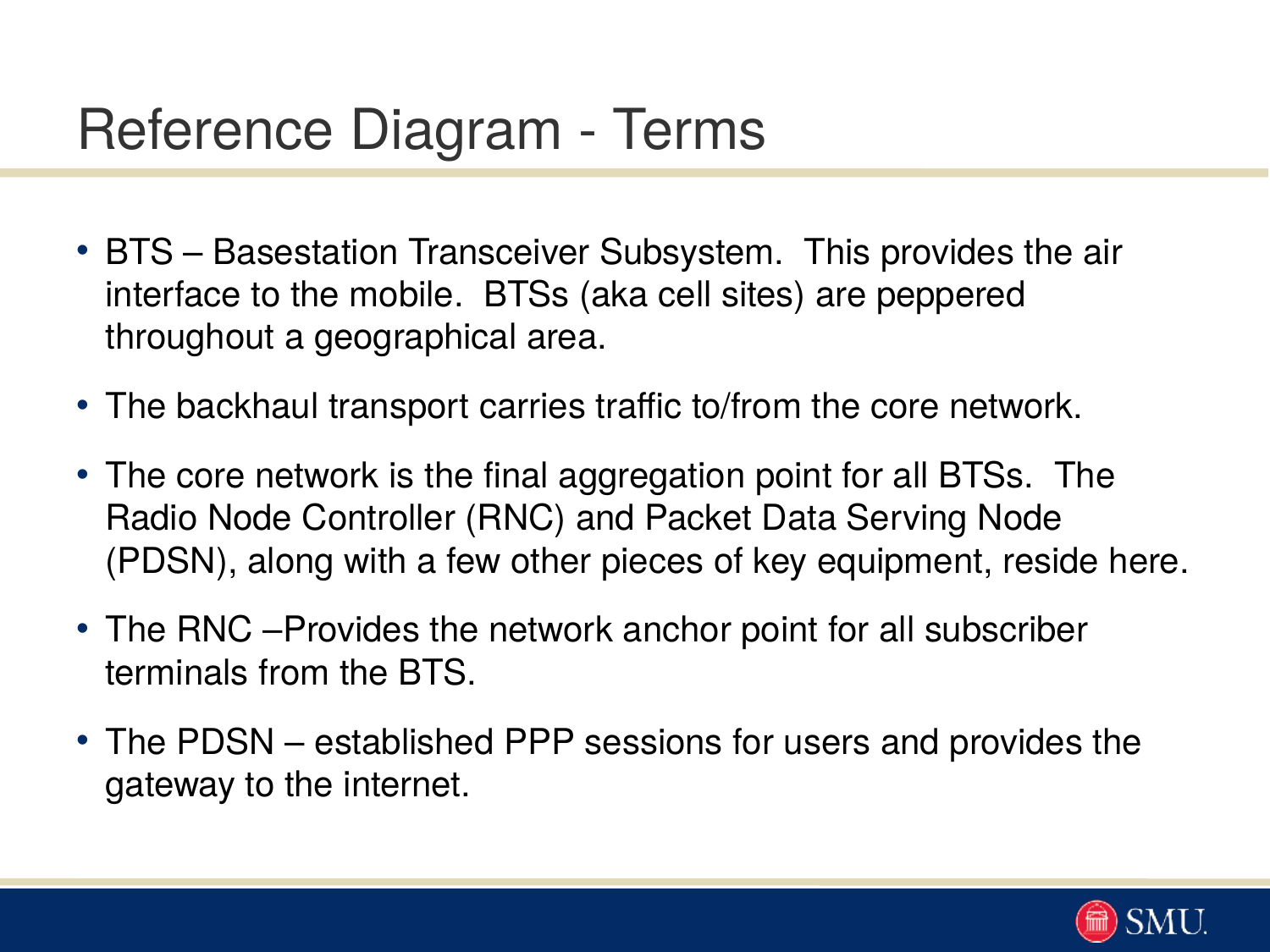

# Reference Diagram - Terms
BTS – Basestation Transceiver Subsystem.  This provides the air interface to the mobile.  BTSs (aka cell sites) are peppered throughout a geographical area.
The backhaul transport carries traffic to/from the core network.
The core network is the final aggregation point for all BTSs.  The Radio Node Controller (RNC) and Packet Data Serving Node (PDSN), along with a few other pieces of key equipment, reside here.
The RNC –Provides the network anchor point for all subscriber terminals from the BTS.
The PDSN – established PPP sessions for users and provides the gateway to the internet.